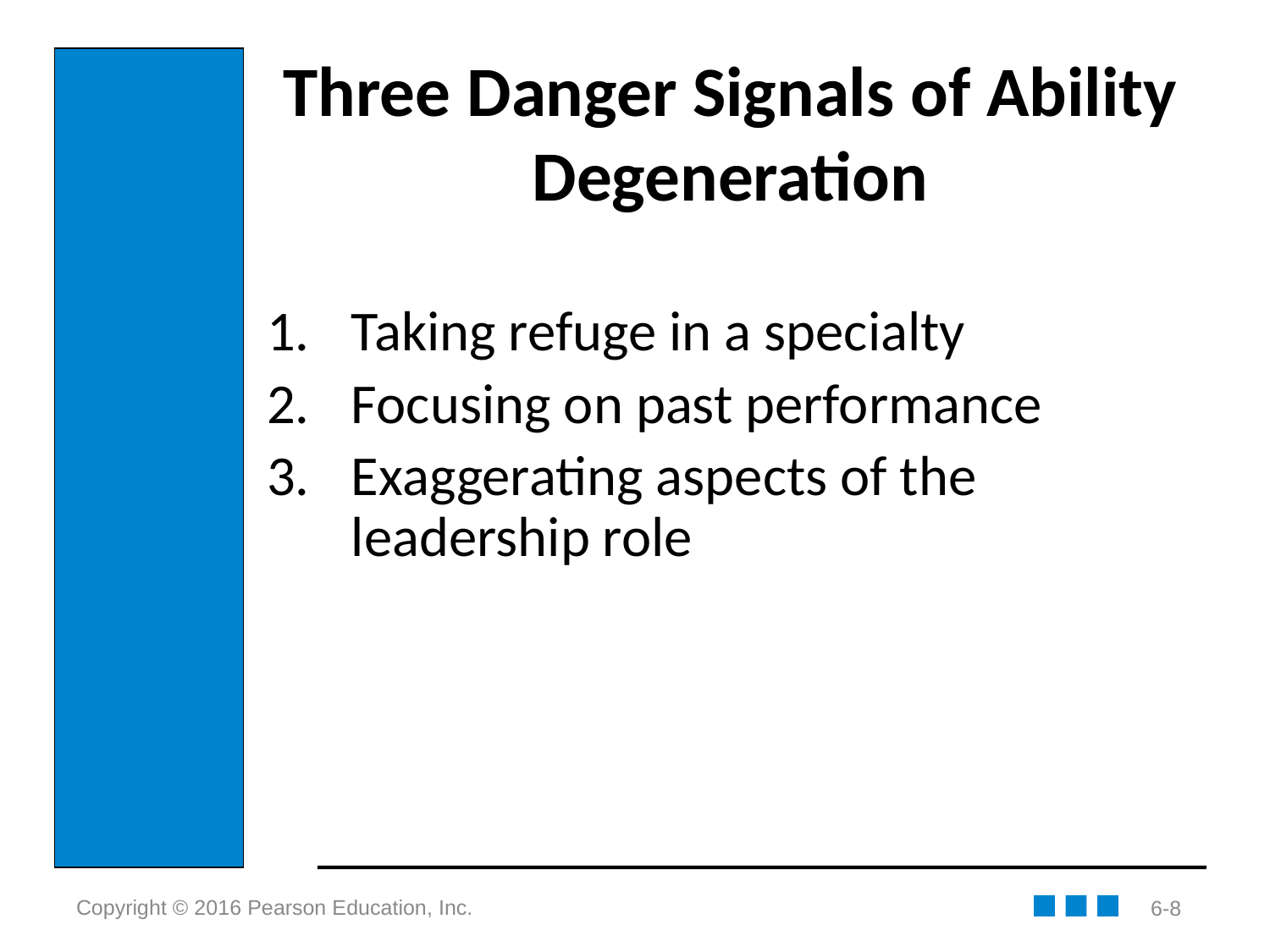

# Three Danger Signals of Ability Degeneration
Taking refuge in a specialty
Focusing on past performance
Exaggerating aspects of the leadership role

6-8
Copyright © 2016 Pearson Education, Inc.